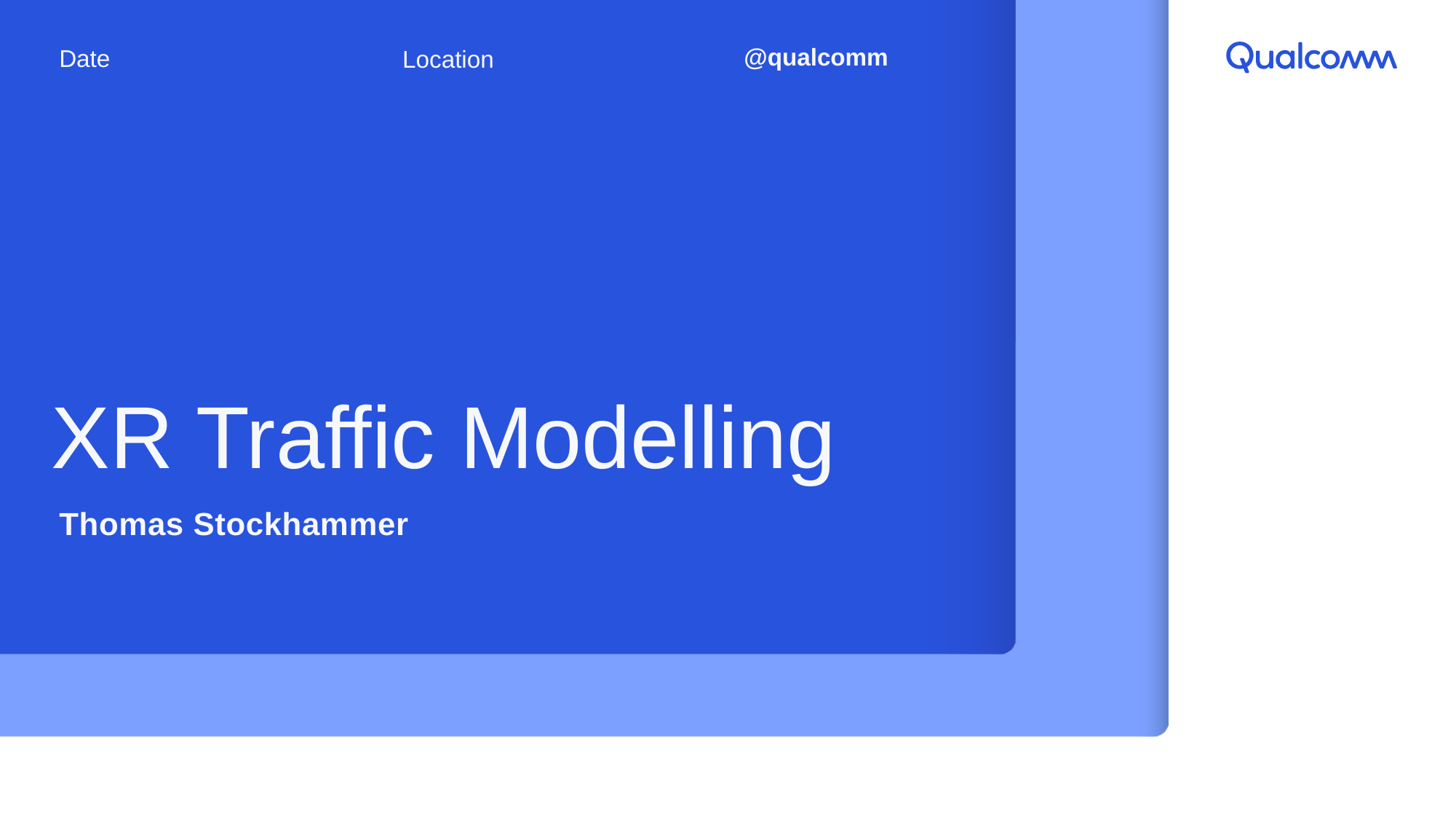

@qualcomm
Date
Location
# XR Traffic Modelling
Thomas Stockhammer